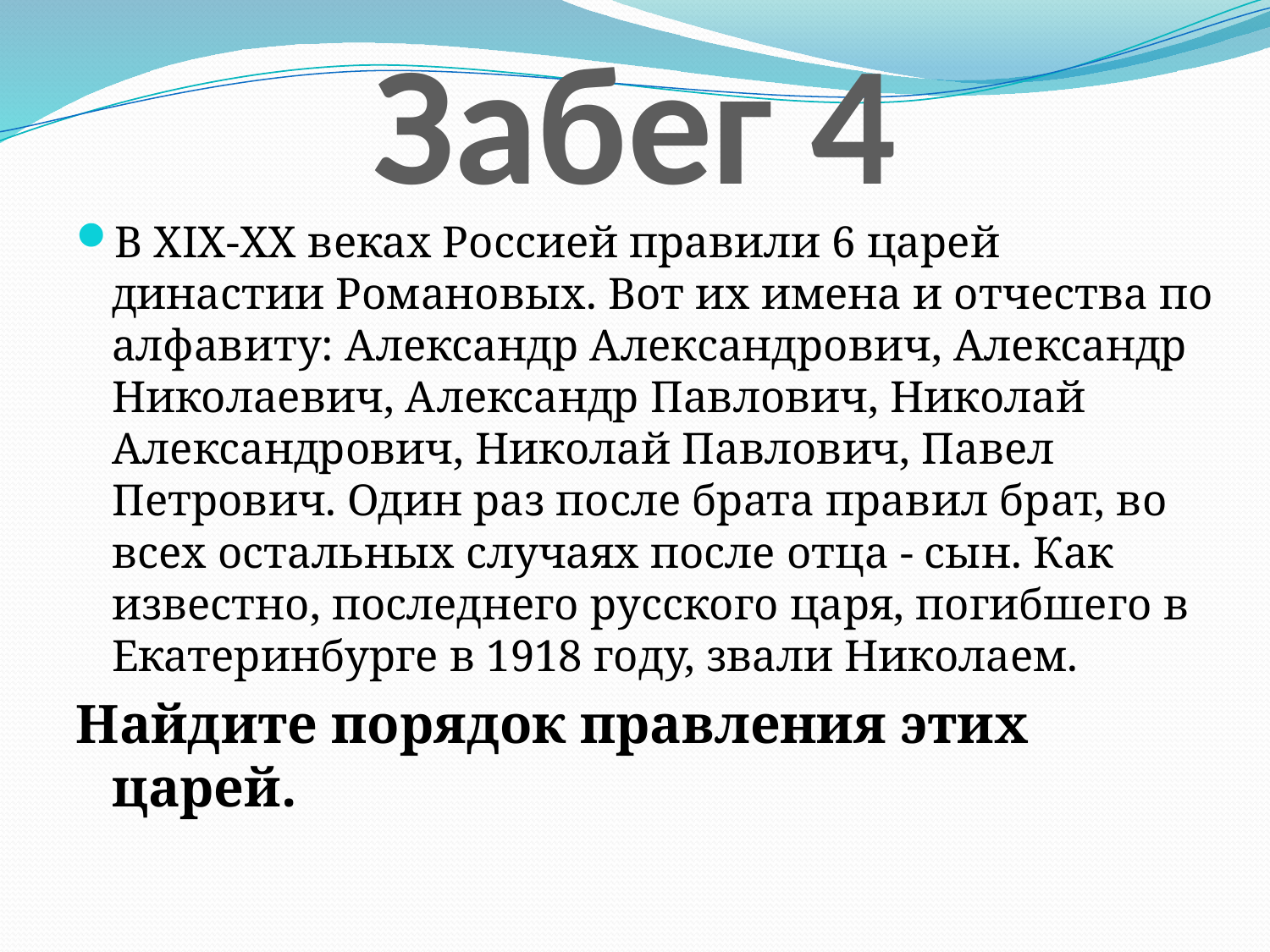

# Забег 4
В XIX-XX веках Россией правили 6 царей династии Романовых. Вот их имена и отчества по алфавиту: Александр Александрович, Александр Николаевич, Александр Павлович, Николай Александрович, Николай Павлович, Павел Петрович. Один раз после брата правил брат, во всех остальных случаях после отца - сын. Как известно, последнего русского царя, погибшего в Екатеринбурге в 1918 году, звали Николаем.
Найдите порядок правления этих царей.